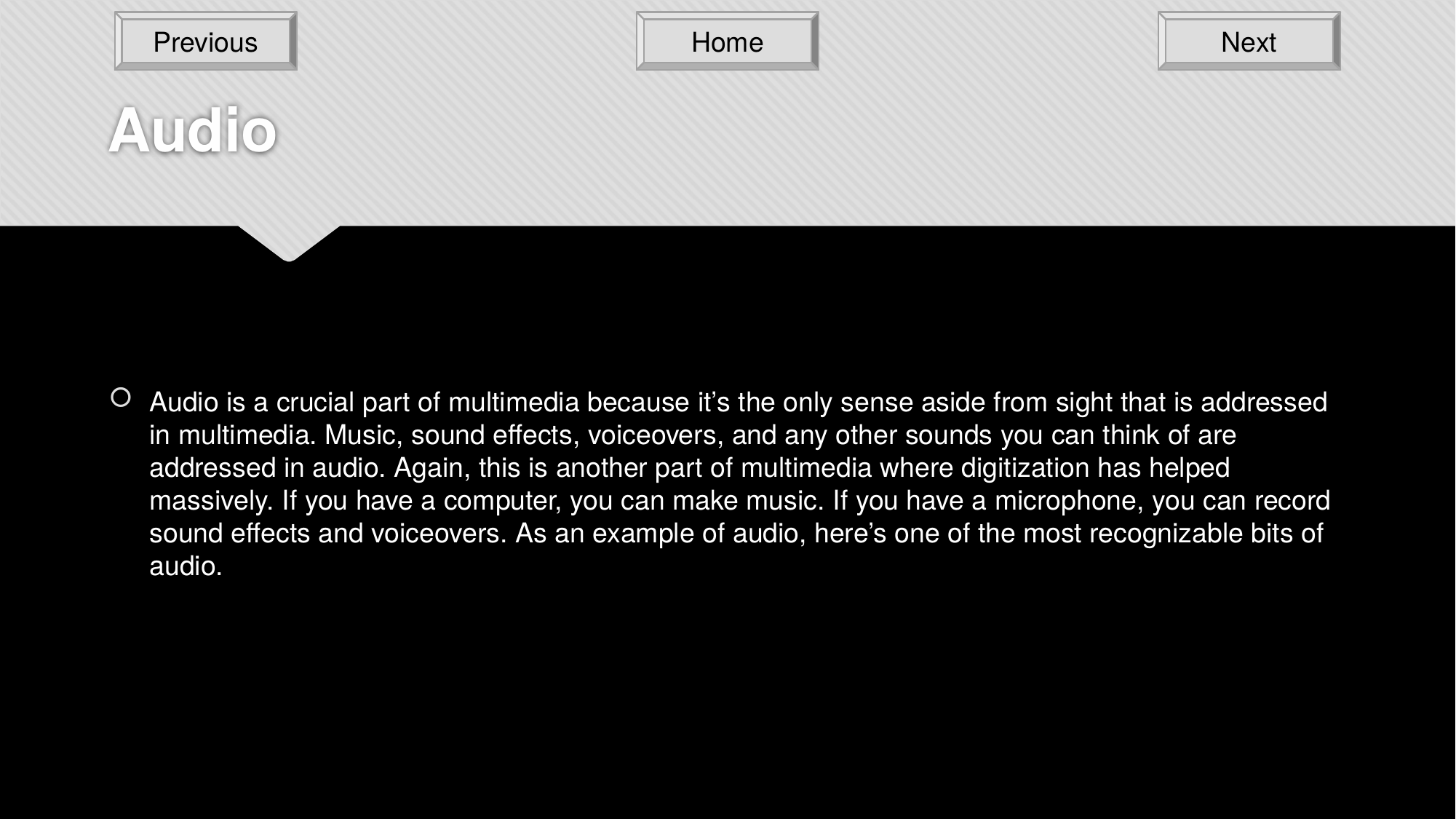

Previous
Home
Next
# Audio
Audio is a crucial part of multimedia because it’s the only sense aside from sight that is addressed in multimedia. Music, sound effects, voiceovers, and any other sounds you can think of are addressed in audio. Again, this is another part of multimedia where digitization has helped massively. If you have a computer, you can make music. If you have a microphone, you can record sound effects and voiceovers. As an example of audio, here’s one of the most recognizable bits of audio.